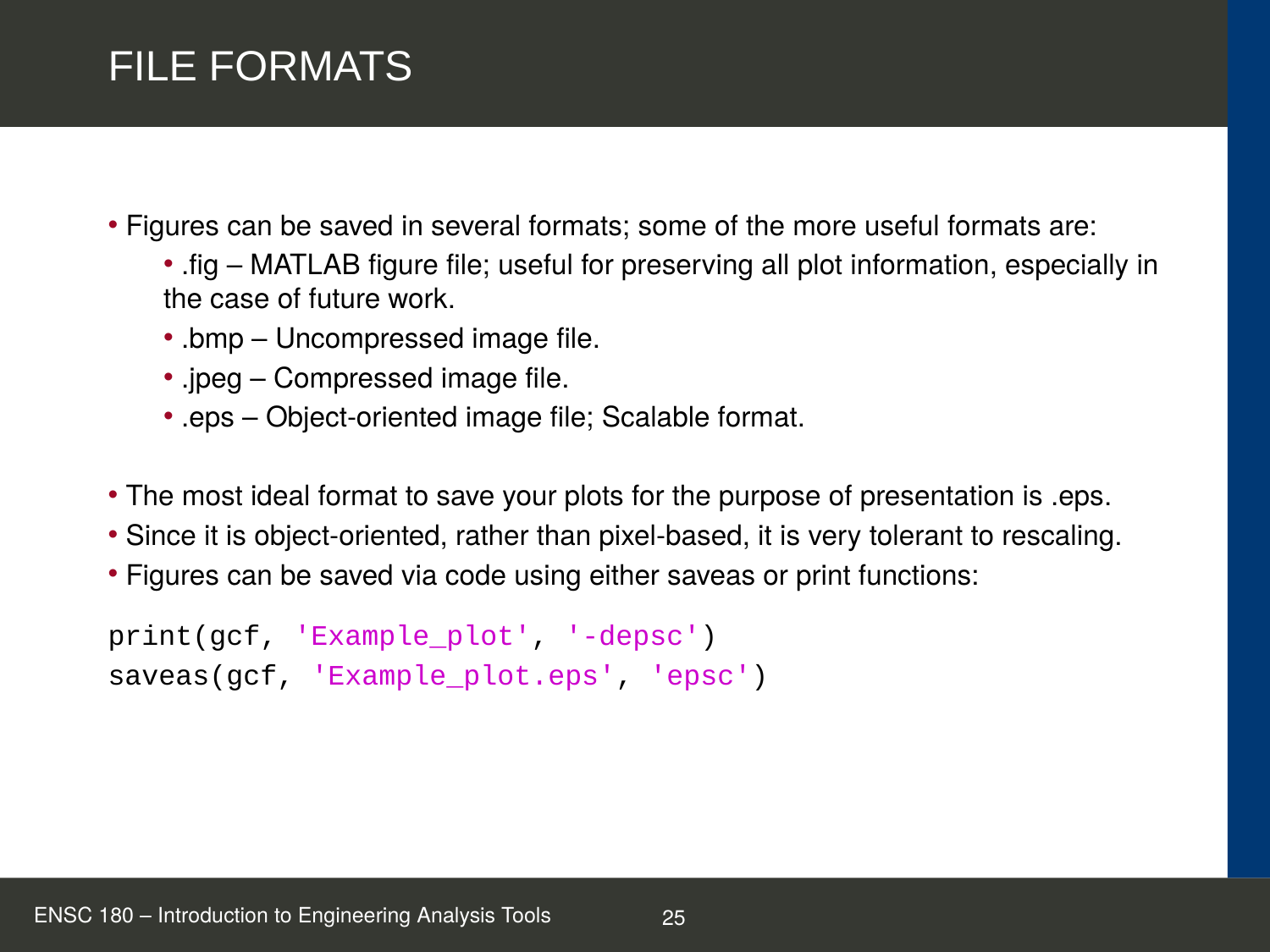

# FILE FORMATS
 Figures can be saved in several formats; some of the more useful formats are:
 .fig – MATLAB figure file; useful for preserving all plot information, especially in the case of future work.
 .bmp – Uncompressed image file.
 .jpeg – Compressed image file.
 .eps – Object-oriented image file; Scalable format.

 The most ideal format to save your plots for the purpose of presentation is .eps.
 Since it is object-oriented, rather than pixel-based, it is very tolerant to rescaling.
 Figures can be saved via code using either saveas or print functions:
print(gcf, 'Example_plot', '-depsc')
saveas(gcf, 'Example_plot.eps', 'epsc')

ENSC 180 – Introduction to Engineering Analysis Tools